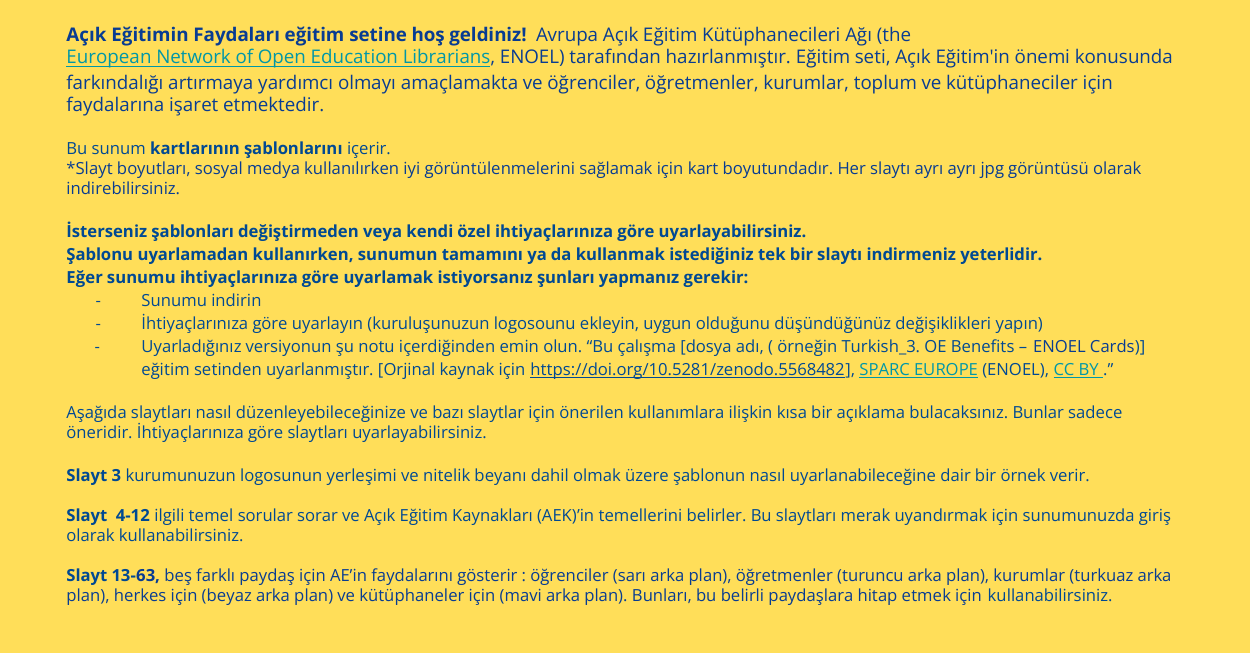

Açık Eğitimin Faydaları eğitim setine hoş geldiniz!  Avrupa Açık Eğitim Kütüphanecileri Ağı (the European Network of Open Education Librarians, ENOEL) tarafından hazırlanmıştır. Eğitim seti, Açık Eğitim'in önemi konusunda farkındalığı artırmaya yardımcı olmayı amaçlamakta ve öğrenciler, öğretmenler, kurumlar, toplum ve kütüphaneciler için faydalarına işaret etmektedir.

Bu sunum kartlarının şablonlarını içerir.
*Slayt boyutları, sosyal medya kullanılırken iyi görüntülenmelerini sağlamak için kart boyutundadır. Her slaytı ayrı ayrı jpg görüntüsü olarak indirebilirsiniz.

İsterseniz şablonları değiştirmeden veya kendi özel ihtiyaçlarınıza göre uyarlayabilirsiniz.
Şablonu uyarlamadan kullanırken, sunumun tamamını ya da kullanmak istediğiniz tek bir slaytı indirmeniz yeterlidir.
Eğer sunumu ihtiyaçlarınıza göre uyarlamak istiyorsanız şunları yapmanız gerekir:
Sunumu indirin
İhtiyaçlarınıza göre uyarlayın (kuruluşunuzun logosounu ekleyin, uygun olduğunu düşündüğünüz değişiklikleri yapın)
Uyarladığınız versiyonun şu notu içerdiğinden emin olun. “Bu çalışma [dosya adı, ( örneğin Turkish_3. OE Benefits – ENOEL Cards)] eğitim setinden uyarlanmıştır. [Orjinal kaynak için https://doi.org/10.5281/zenodo.5568482], SPARC EUROPE (ENOEL), CC BY .”

Aşağıda slaytları nasıl düzenleyebileceğinize ve bazı slaytlar için önerilen kullanımlara ilişkin kısa bir açıklama bulacaksınız. Bunlar sadece öneridir. İhtiyaçlarınıza göre slaytları uyarlayabilirsiniz.

Slayt 3 kurumunuzun logosunun yerleşimi ve nitelik beyanı dahil olmak üzere şablonun nasıl uyarlanabileceğine dair bir örnek verir.

Slayt  4-12 ilgili temel sorular sorar ve Açık Eğitim Kaynakları (AEK)’in temellerini belirler. Bu slaytları merak uyandırmak için sunumunuzda giriş olarak kullanabilirsiniz.

Slayt 13-63, beş farklı paydaş için AE’in faydalarını gösterir : öğrenciler (sarı arka plan), öğretmenler (turuncu arka plan), kurumlar (turkuaz arka plan), herkes için (beyaz arka plan) ve kütüphaneler için (mavi arka plan). Bunları, bu belirli paydaşlara hitap etmek için kullanabilirsiniz.